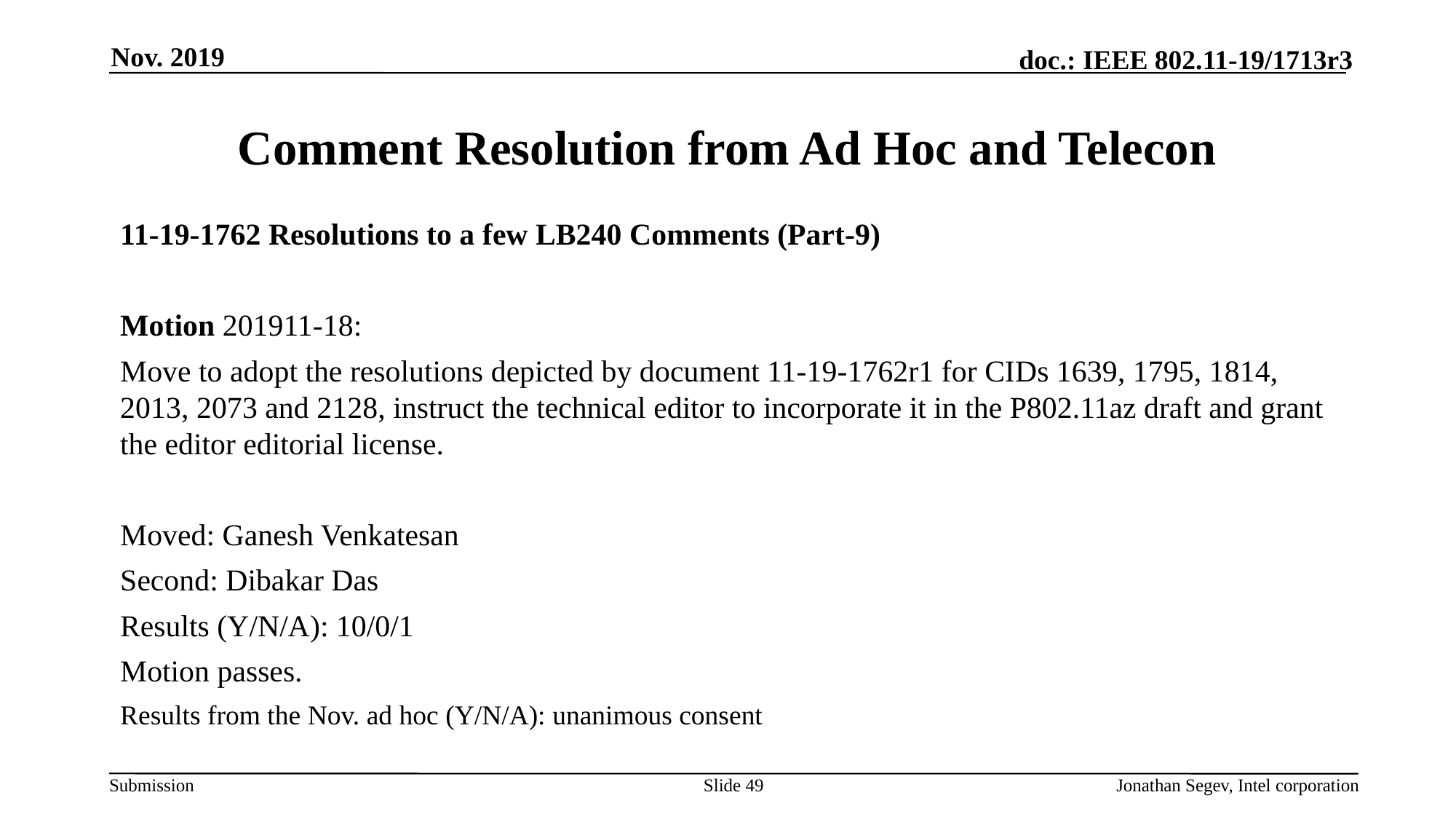

Nov. 2019
# Comment Resolution from Ad Hoc and Telecon
11-19-1762 Resolutions to a few LB240 Comments (Part-9)

Motion 201911-18:
Move to adopt the resolutions depicted by document 11-19-1762r1 for CIDs 1639, 1795, 1814, 2013, 2073 and 2128, instruct the technical editor to incorporate it in the P802.11az draft and grant the editor editorial license.

Moved: Ganesh Venkatesan
Second: Dibakar Das
Results (Y/N/A): 10/0/1
Motion passes.
Results from the Nov. ad hoc (Y/N/A): unanimous consent

Slide 49
Jonathan Segev, Intel corporation